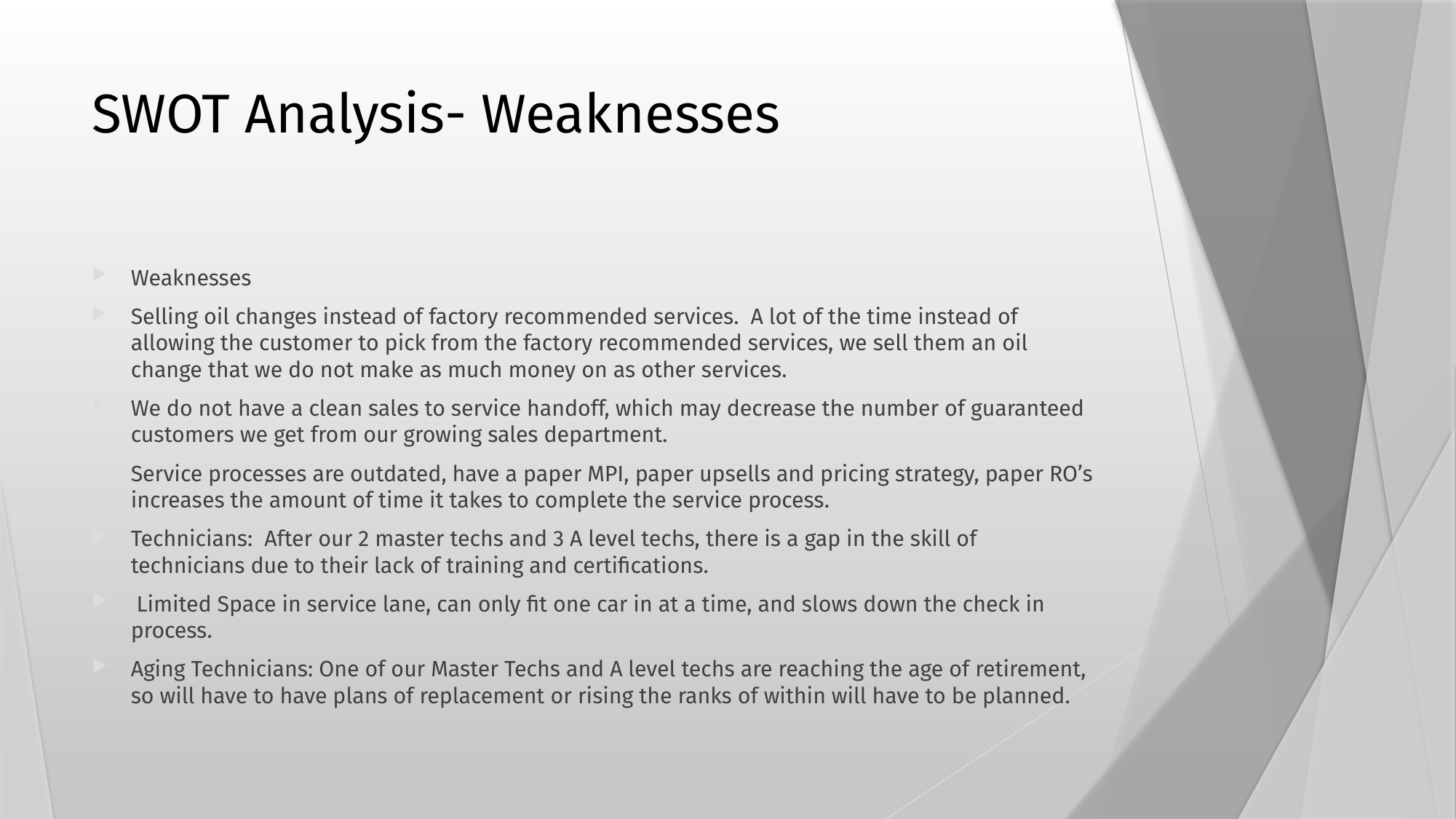

# SWOT Analysis- Weaknesses
Weaknesses
Selling oil changes instead of factory recommended services.  A lot of the time instead of allowing the customer to pick from the factory recommended services, we sell them an oil change that we do not make as much money on as other services.
We do not have a clean sales to service handoff, which may decrease the number of guaranteed customers we get from our growing sales department.
Service processes are outdated, have a paper MPI, paper upsells and pricing strategy, paper RO’s increases the amount of time it takes to complete the service process.
Technicians:  After our 2 master techs and 3 A level techs, there is a gap in the skill of technicians due to their lack of training and certifications.
 Limited Space in service lane, can only fit one car in at a time, and slows down the check in process.
Aging Technicians: One of our Master Techs and A level techs are reaching the age of retirement, so will have to have plans of replacement or rising the ranks of within will have to be planned.